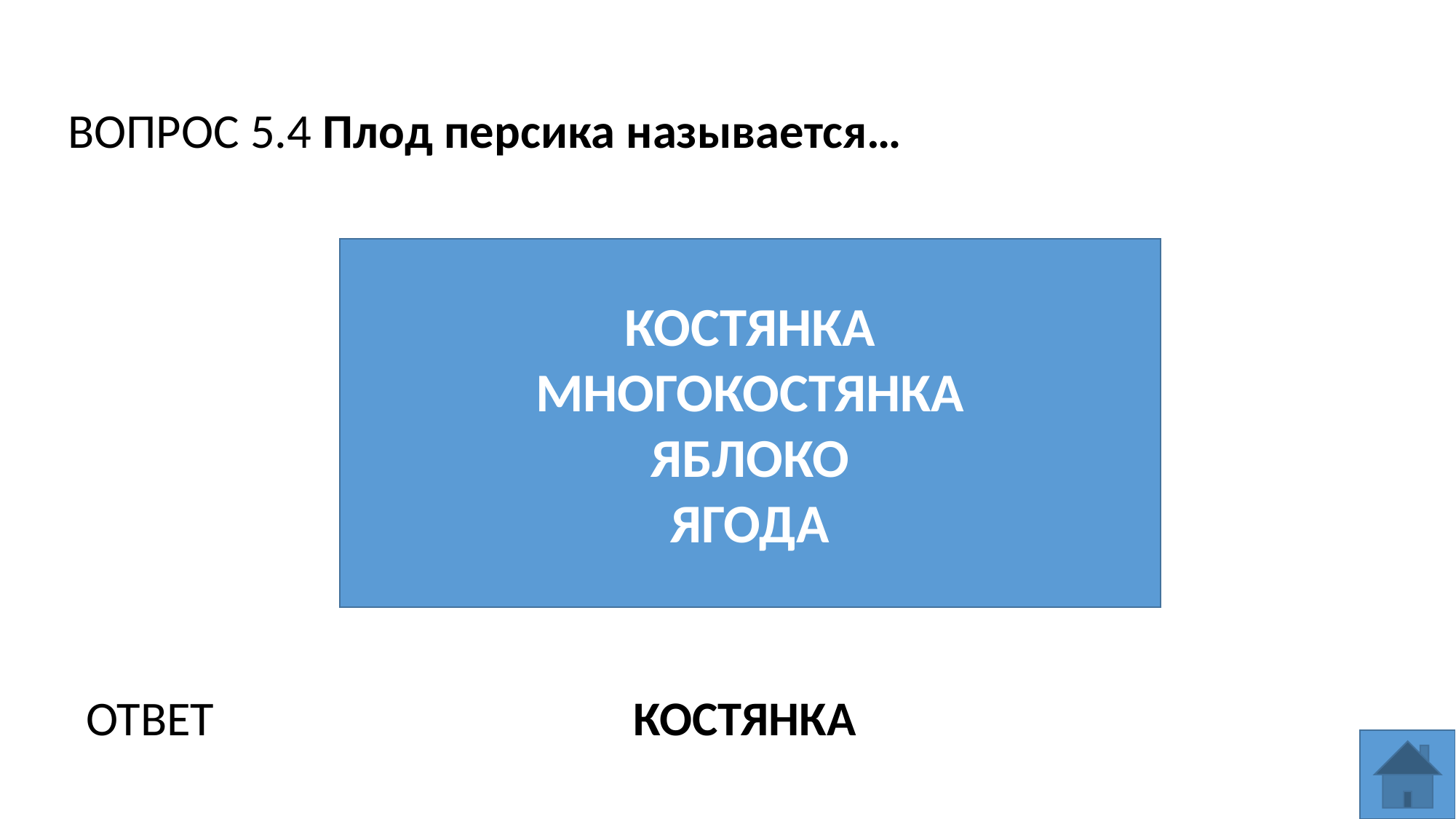

ВОПРОС 5.4 Плод персика называется…
КОСТЯНКА
МНОГОКОСТЯНКА
ЯБЛОКО
ЯГОДА
КОСТЯНКА
ОТВЕТ